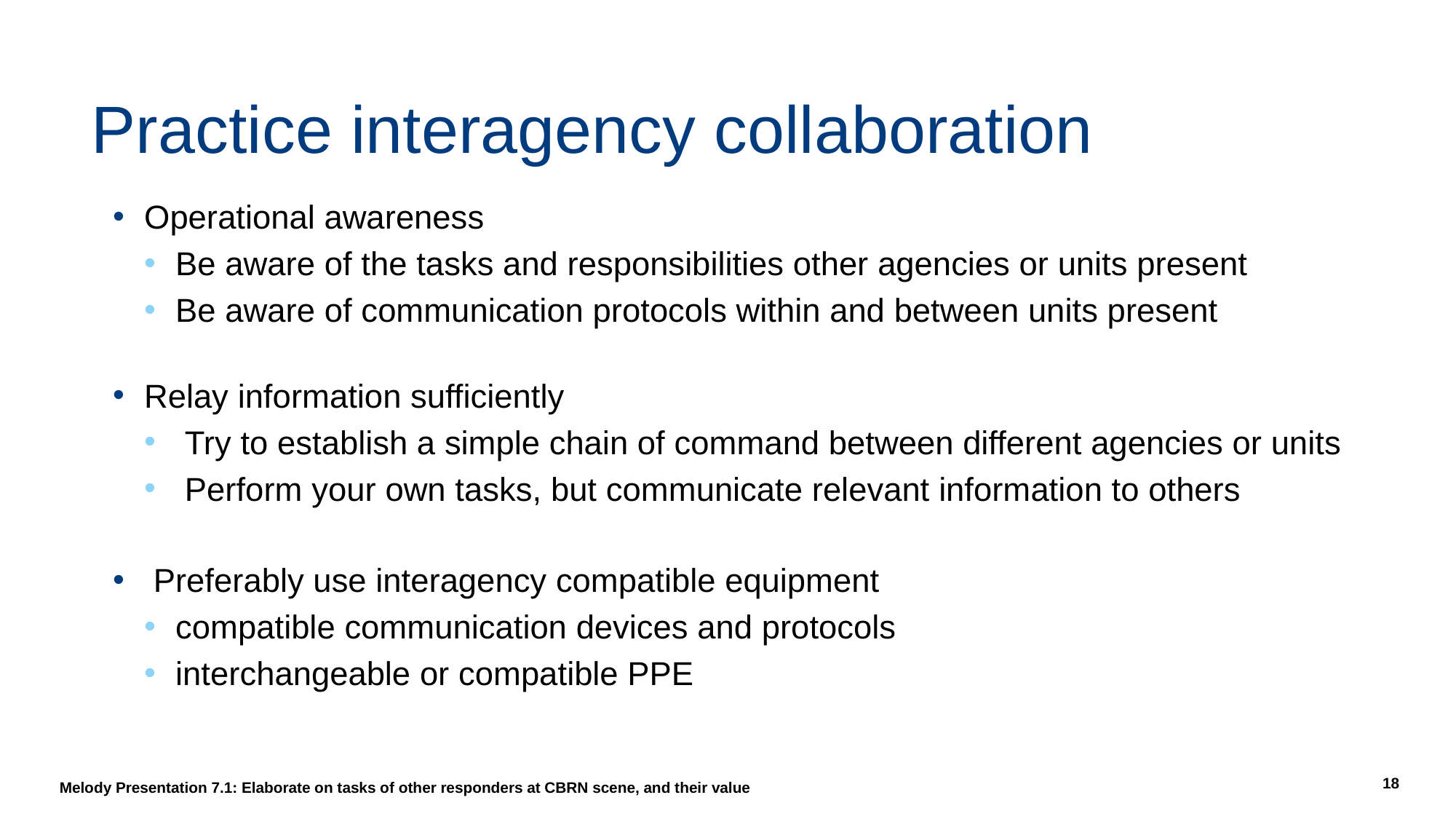

# Practice interagency collaboration
Operational awareness
Be aware of the tasks and responsibilities other agencies or units present
Be aware of communication protocols within and between units present

Relay information sufficiently
 Try to establish a simple chain of command between different agencies or units
 Perform your own tasks, but communicate relevant information to others

 Preferably use interagency compatible equipment
compatible communication devices and protocols
interchangeable or compatible PPE

Melody Presentation 7.1: Elaborate on tasks of other responders at CBRN scene, and their value
18